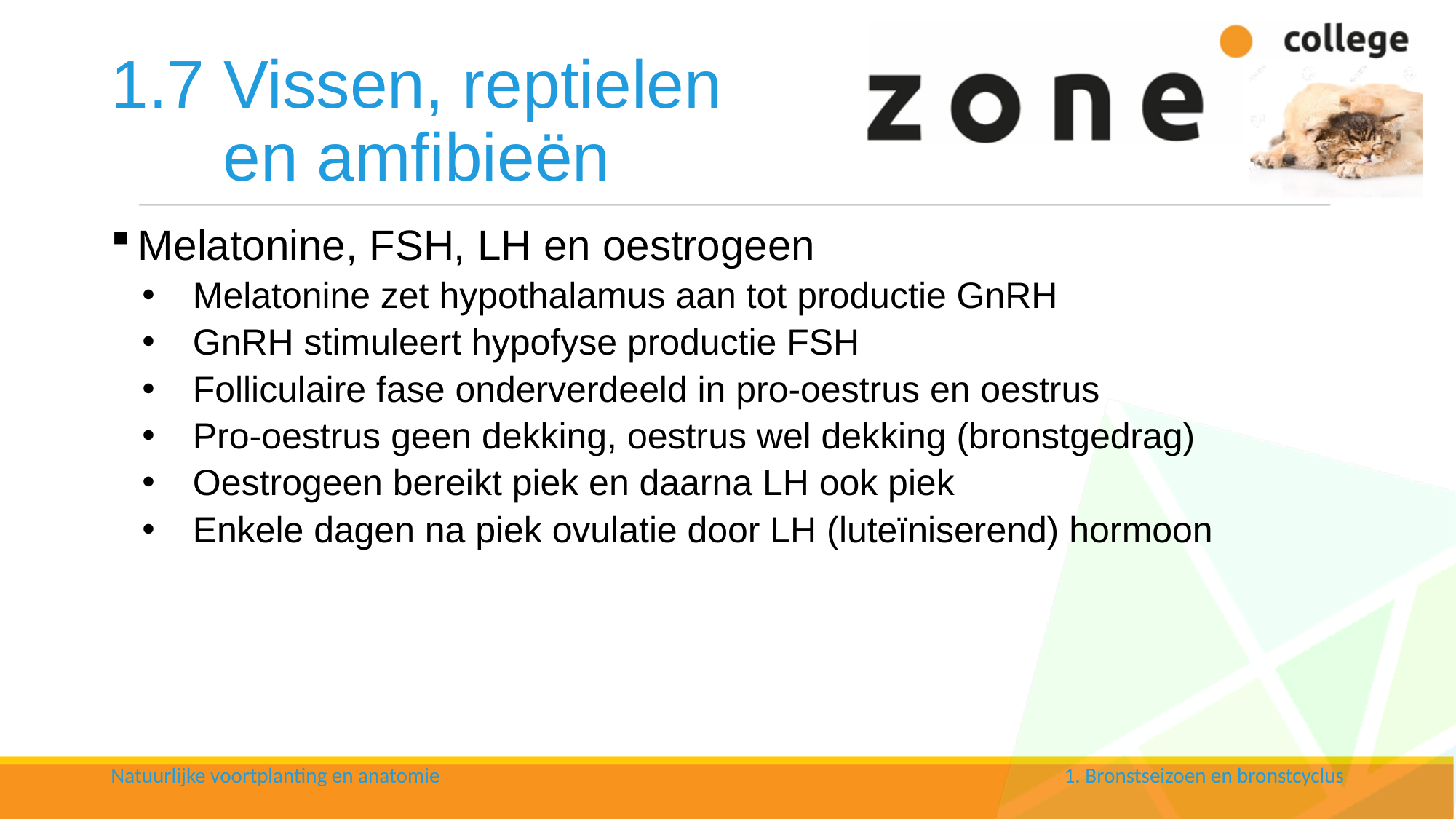

# 1.7 Vissen, reptielen en amfibieën
Melatonine, FSH, LH en oestrogeen
Melatonine zet hypothalamus aan tot productie GnRH
GnRH stimuleert hypofyse productie FSH
Folliculaire fase onderverdeeld in pro-oestrus en oestrus
Pro-oestrus geen dekking, oestrus wel dekking (bronstgedrag)
Oestrogeen bereikt piek en daarna LH ook piek
Enkele dagen na piek ovulatie door LH (luteïniserend) hormoon

Natuurlijke voortplanting en anatomie
1. Bronstseizoen en bronstcyclus